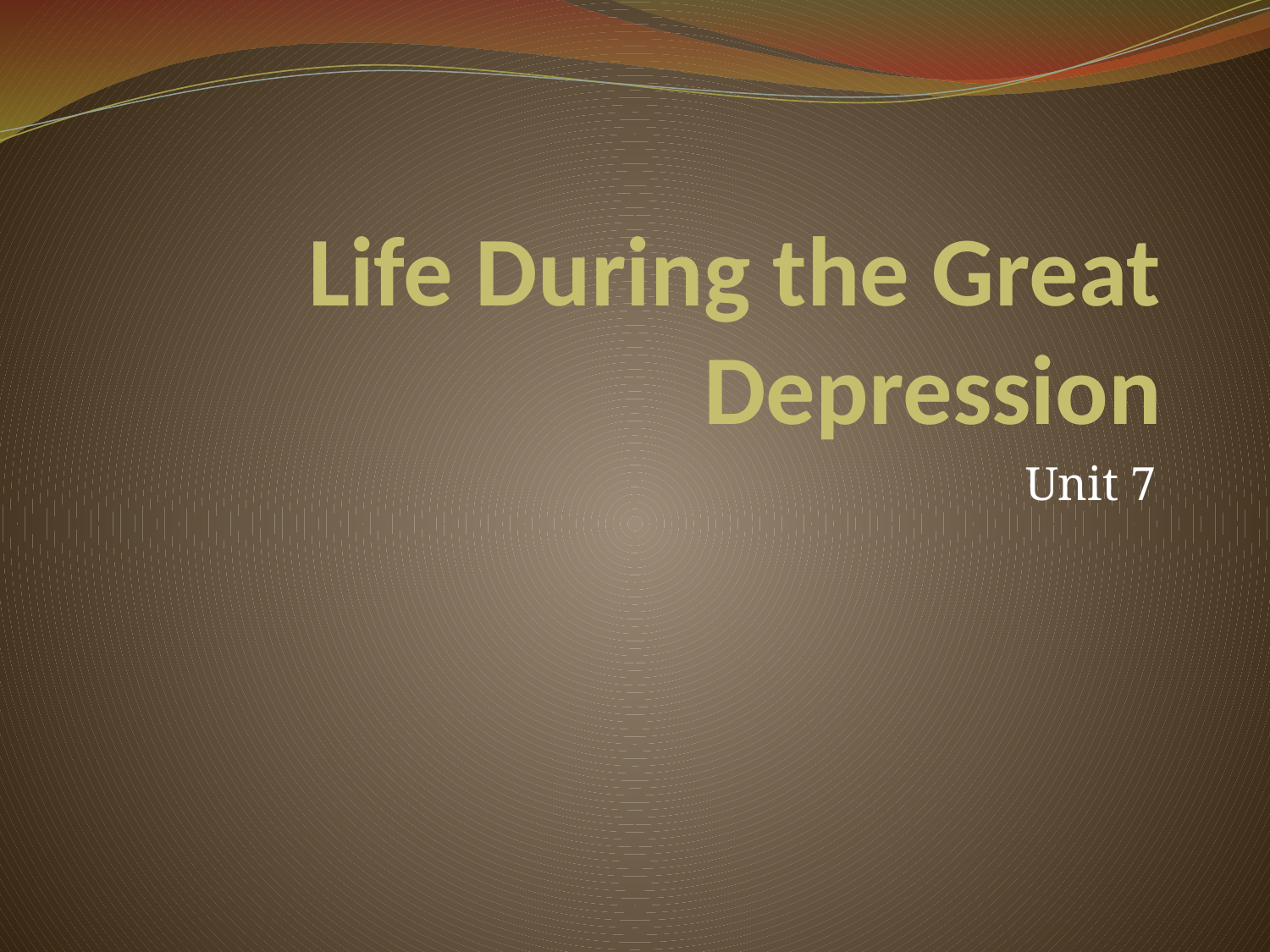

# Life During the Great Depression
Unit 7